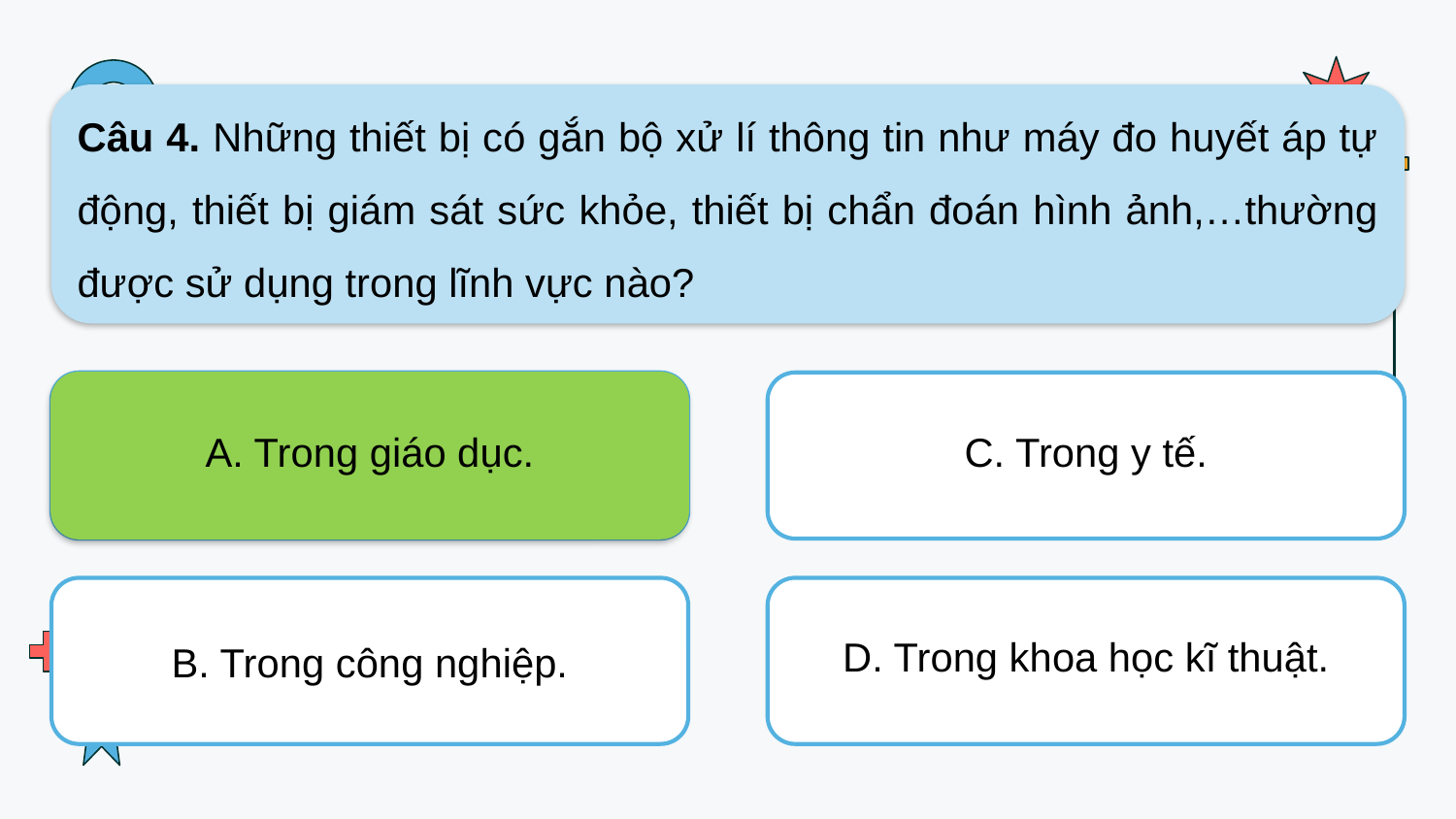

Câu 4. Những thiết bị có gắn bộ xử lí thông tin như máy đo huyết áp tự động, thiết bị giám sát sức khỏe, thiết bị chẩn đoán hình ảnh,…thường được sử dụng trong lĩnh vực nào?
A. Trong giáo dục.
A. Trong giáo dục.
C. Trong y tế.
B. Trong công nghiệp.
D. Trong khoa học kĩ thuật.